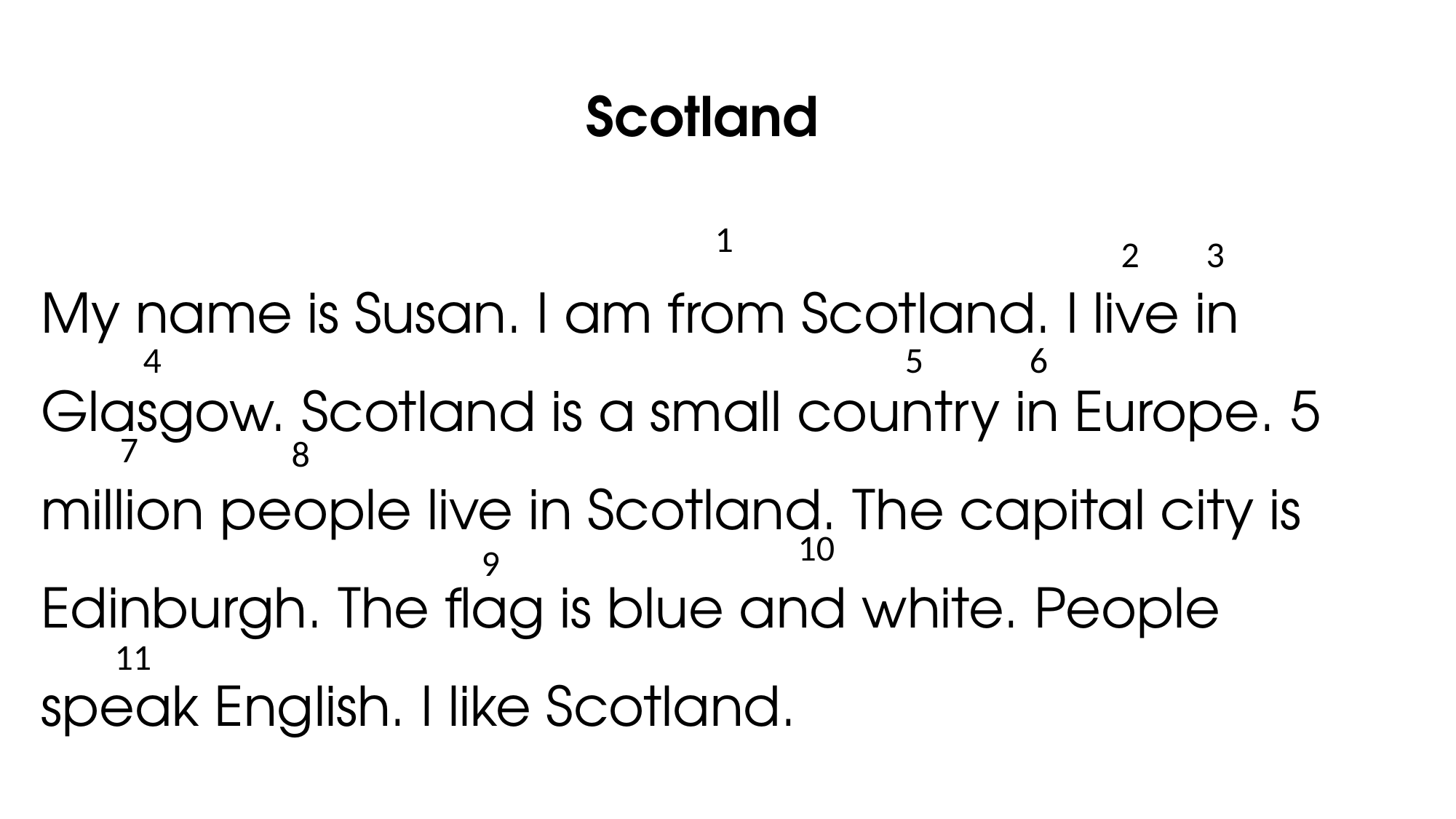

Scotland

My name is Susan. I am from Scotland. I live in Glasgow. Scotland is a small country in Europe. 5 million people live in Scotland. The capital city is Edinburgh. The flag is blue and white. People speak English. I like Scotland.

1
3
2
6
4
5
7
8
10
9
11